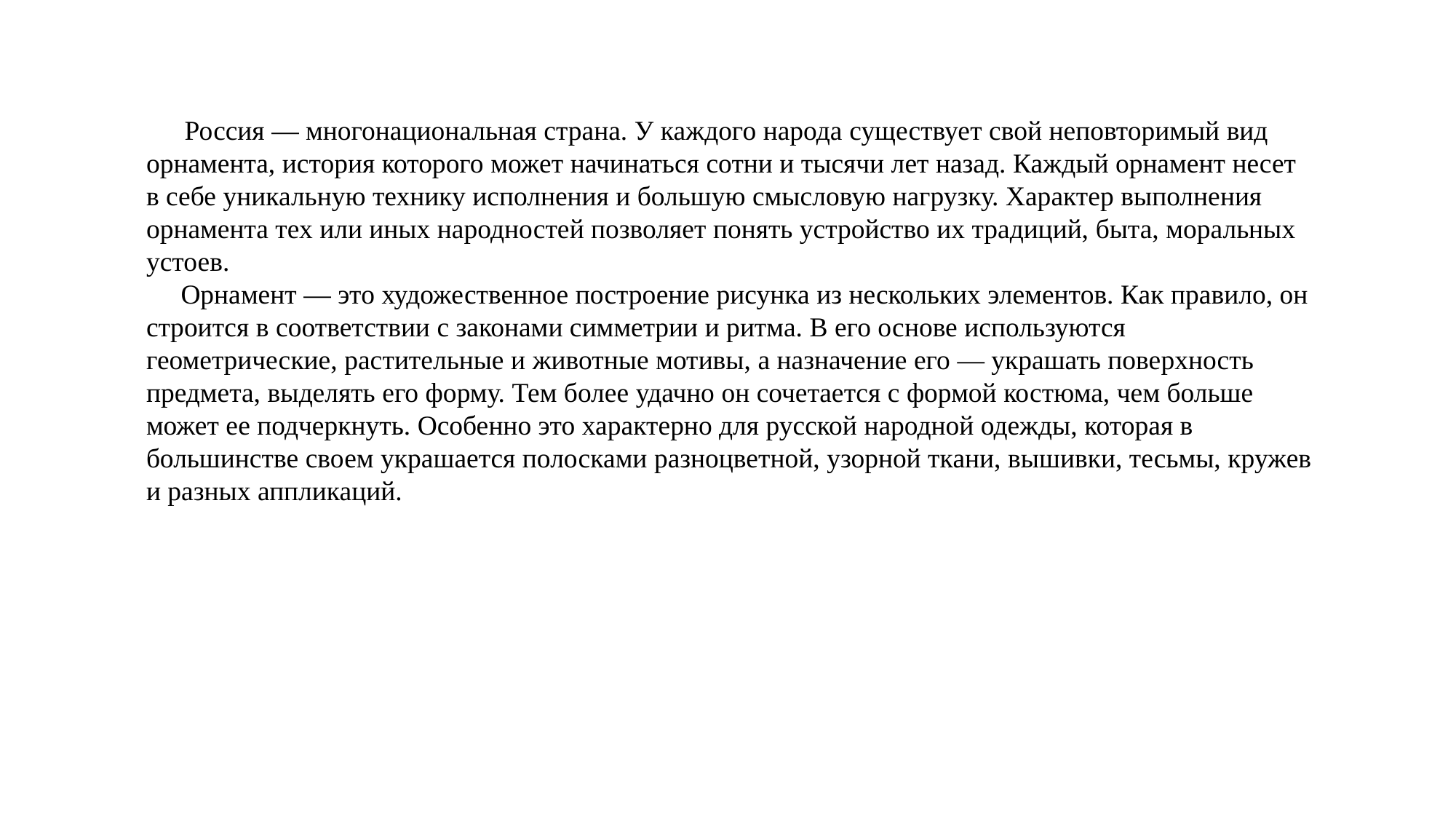

Россия — многонациональная страна. У каждого народа существует свой неповторимый вид орнамента, история которого может начинаться сотни и тысячи лет назад. Каждый орнамент несет в себе уникальную технику исполнения и большую смысловую нагрузку. Характер выполнения орнамента тех или иных народностей позволяет понять устройство их традиций, быта, моральных устоев.
     Орнамент — это художественное построение рисунка из нескольких элементов. Как правило, он строится в соответствии с законами симметрии и ритма. В его основе используются геометрические, растительные и животные мотивы, а назначение его — украшать поверхность предмета, выделять его форму. Тем более удачно он сочетается с формой костюма, чем больше может ее подчеркнуть. Особенно это характерно для русской народной одежды, которая в большинстве своем украшается полосками разноцветной, узорной ткани, вышивки, тесьмы, кружев и разных аппликаций.